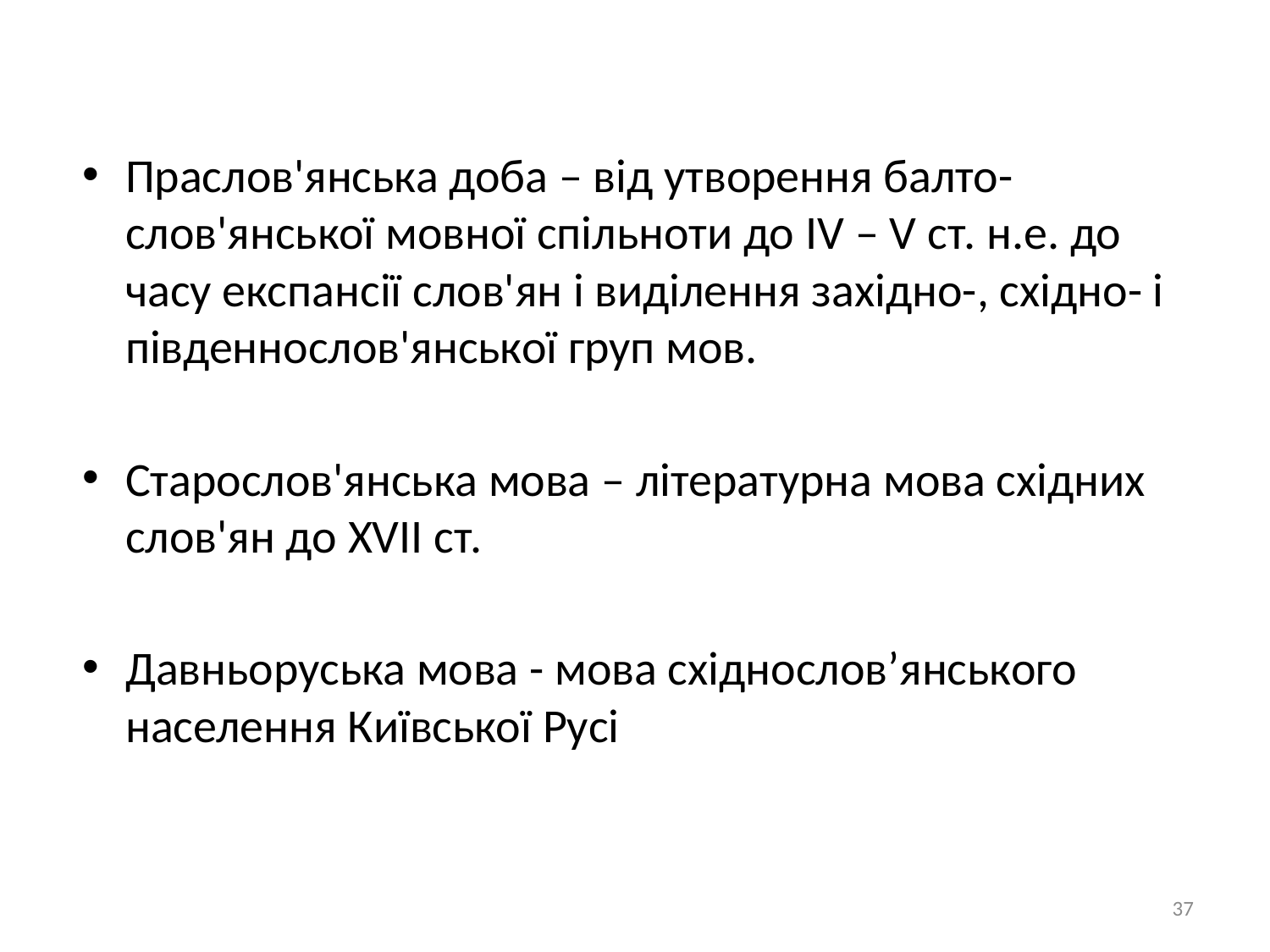

Праслов'янська доба – від утворення балто-слов'янської мовної спільноти до IV – V ст. н.е. до часу експансії слов'ян і виділення західно-, східно- і південнослов'янської груп мов.

Старослов'янська мова – літературна мова східних слов'ян до XVII ст.

Давньоруська мова - мова східнослов’янського населення Київської Русі
37